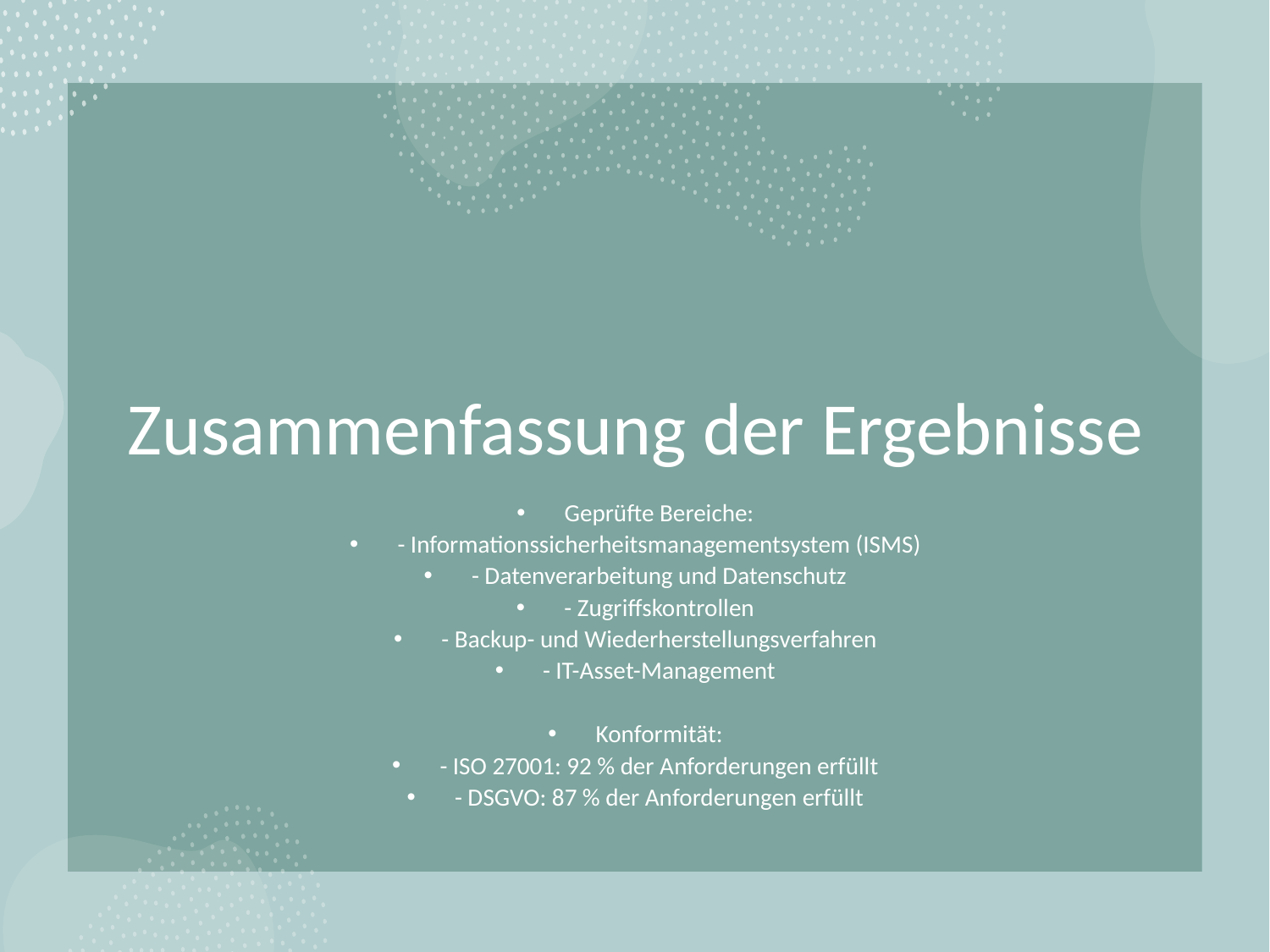

# Zusammenfassung der Ergebnisse
Geprüfte Bereiche:
- Informationssicherheitsmanagementsystem (ISMS)
- Datenverarbeitung und Datenschutz
- Zugriffskontrollen
- Backup- und Wiederherstellungsverfahren
- IT-Asset-Management

Konformität:
- ISO 27001: 92 % der Anforderungen erfüllt
- DSGVO: 87 % der Anforderungen erfüllt